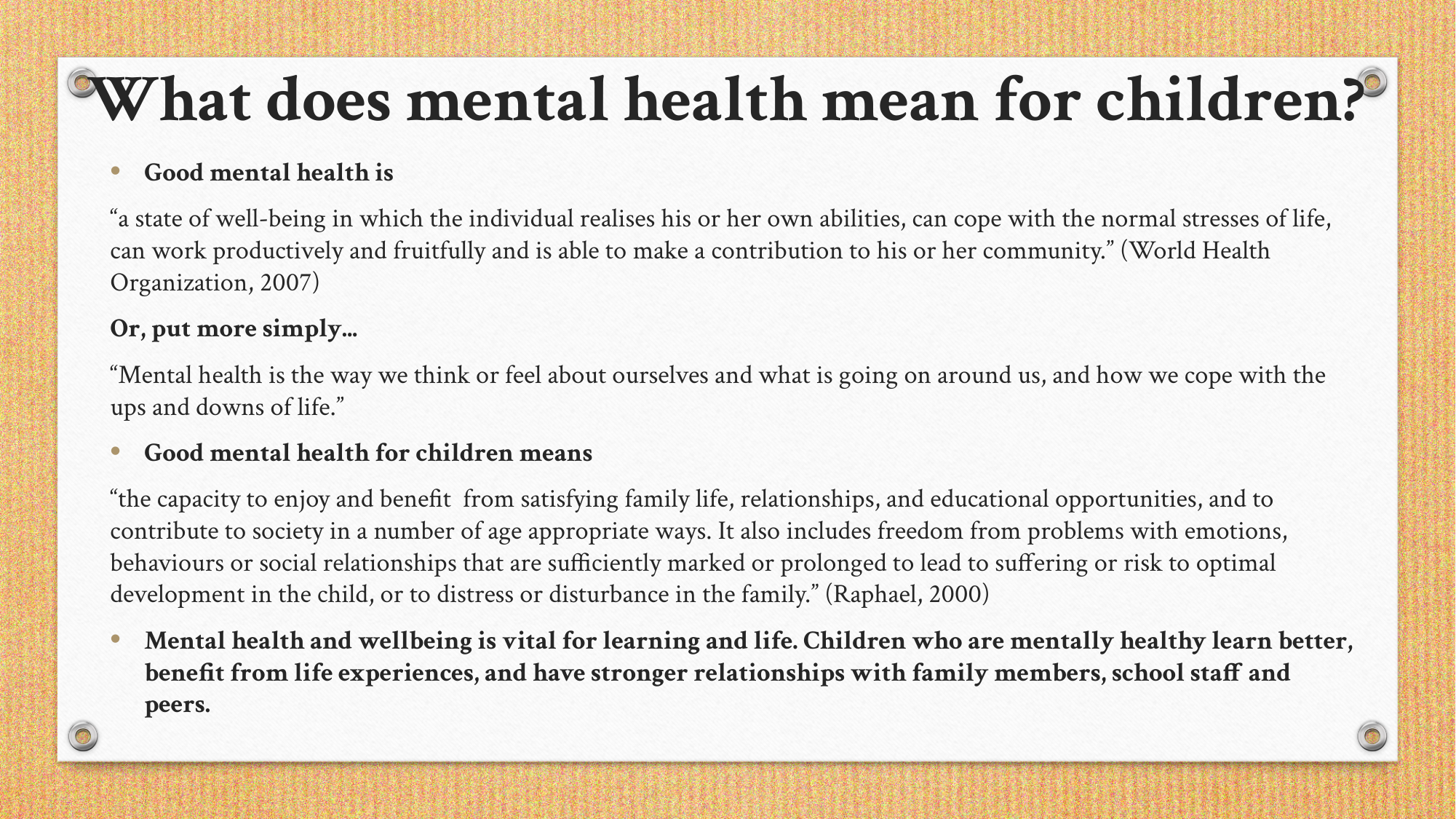

What does mental health mean for children?
Good mental health is
“a state of well-being in which the individual realises his or her own abilities, can cope with the normal stresses of life, can work productively and fruitfully and is able to make a contribution to his or her community.” (World Health Organization, 2007)
Or, put more simply...
“Mental health is the way we think or feel about ourselves and what is going on around us, and how we cope with the ups and downs of life.”
Good mental health for children means
“the capacity to enjoy and benefit  from satisfying family life, relationships, and educational opportunities, and to contribute to society in a number of age appropriate ways. It also includes freedom from problems with emotions, behaviours or social relationships that are sufficiently marked or prolonged to lead to suffering or risk to optimal development in the child, or to distress or disturbance in the family.” (Raphael, 2000)
Mental health and wellbeing is vital for learning and life. Children who are mentally healthy learn better, benefit from life experiences, and have stronger relationships with family members, school staff and peers.